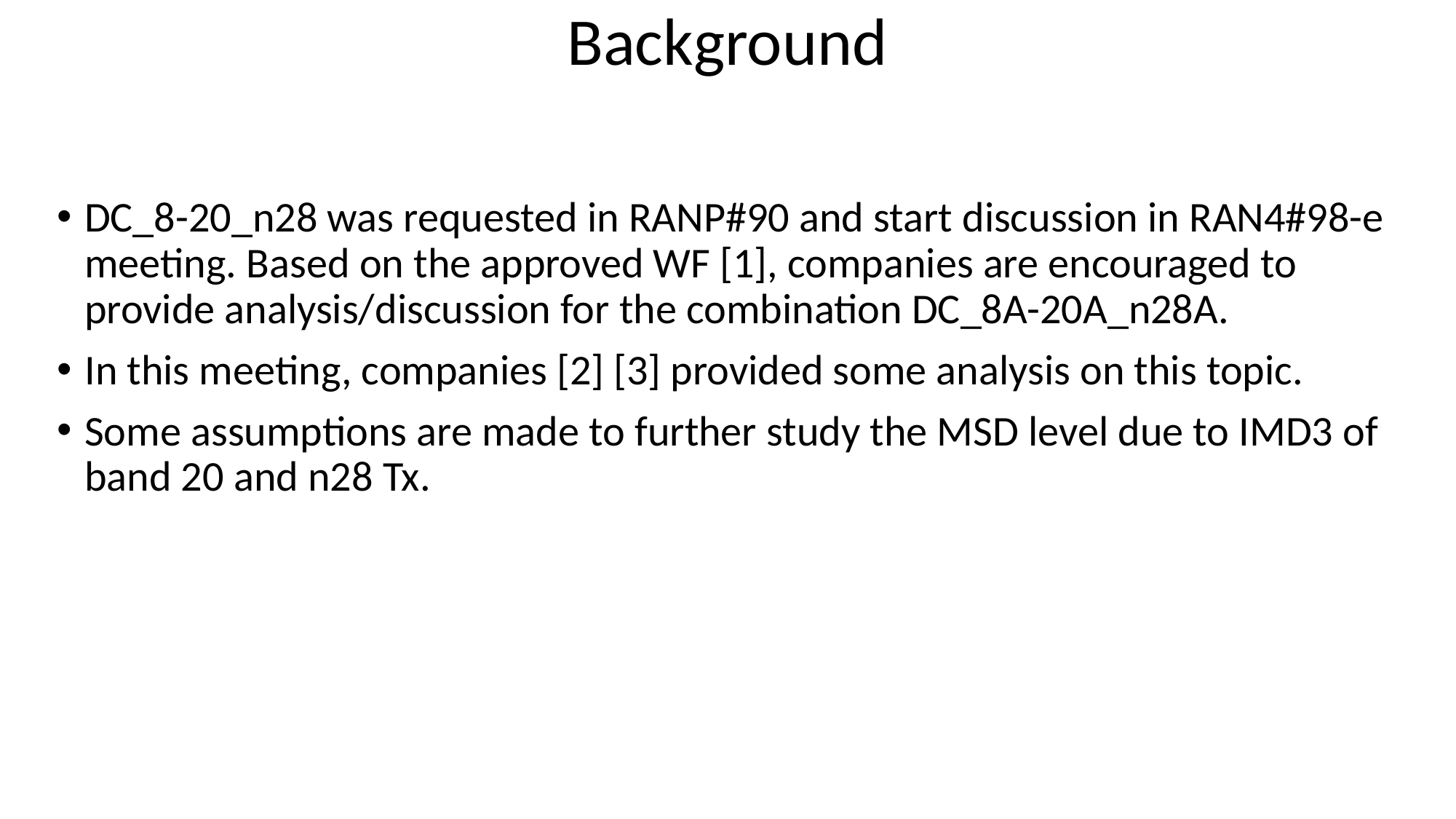

# Background
DC_8-20_n28 was requested in RANP#90 and start discussion in RAN4#98-e meeting. Based on the approved WF [1], companies are encouraged to provide analysis/discussion for the combination DC_8A-20A_n28A.
In this meeting, companies [2] [3] provided some analysis on this topic.
Some assumptions are made to further study the MSD level due to IMD3 of band 20 and n28 Tx.